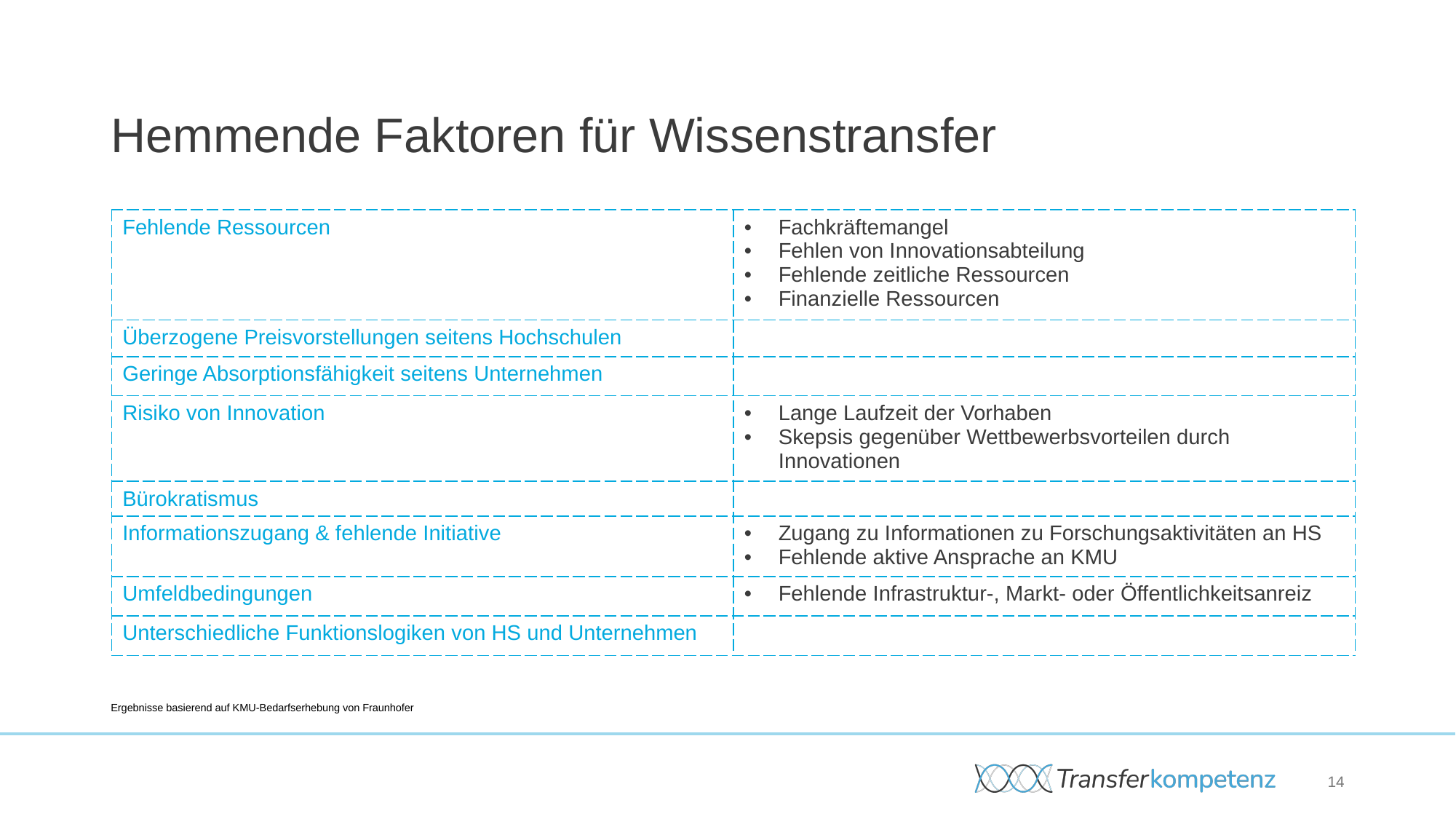

# Hemmende Faktoren für Wissenstransfer
| Fehlende Ressourcen | Fachkräftemangel Fehlen von Innovationsabteilung Fehlende zeitliche Ressourcen Finanzielle Ressourcen |
| --- | --- |
| Überzogene Preisvorstellungen seitens Hochschulen |  |
| Geringe Absorptionsfähigkeit seitens Unternehmen |  |
| Risiko von Innovation | Lange Laufzeit der Vorhaben Skepsis gegenüber Wettbewerbsvorteilen durch Innovationen |
| Bürokratismus |  |
| Informationszugang & fehlende Initiative | Zugang zu Informationen zu Forschungsaktivitäten an HS Fehlende aktive Ansprache an KMU |
| Umfeldbedingungen | Fehlende Infrastruktur-, Markt- oder Öffentlichkeitsanreiz |
| Unterschiedliche Funktionslogiken von HS und Unternehmen |  |
Ergebnisse basierend auf KMU-Bedarfserhebung von Fraunhofer
14